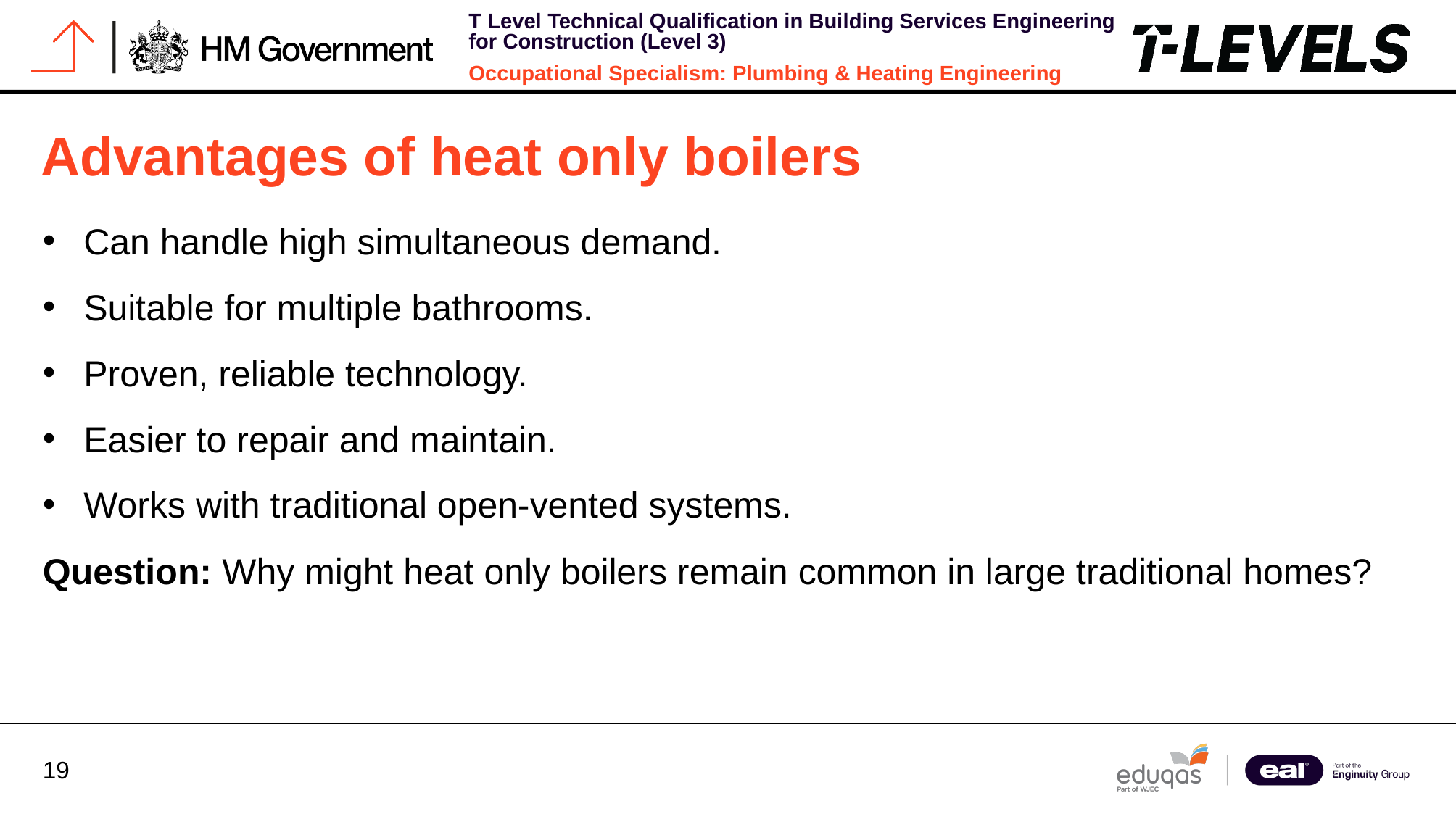

# Advantages of heat only boilers
Can handle high simultaneous demand.
Suitable for multiple bathrooms.
Proven, reliable technology.
Easier to repair and maintain.
Works with traditional open-vented systems.
Question: Why might heat only boilers remain common in large traditional homes?